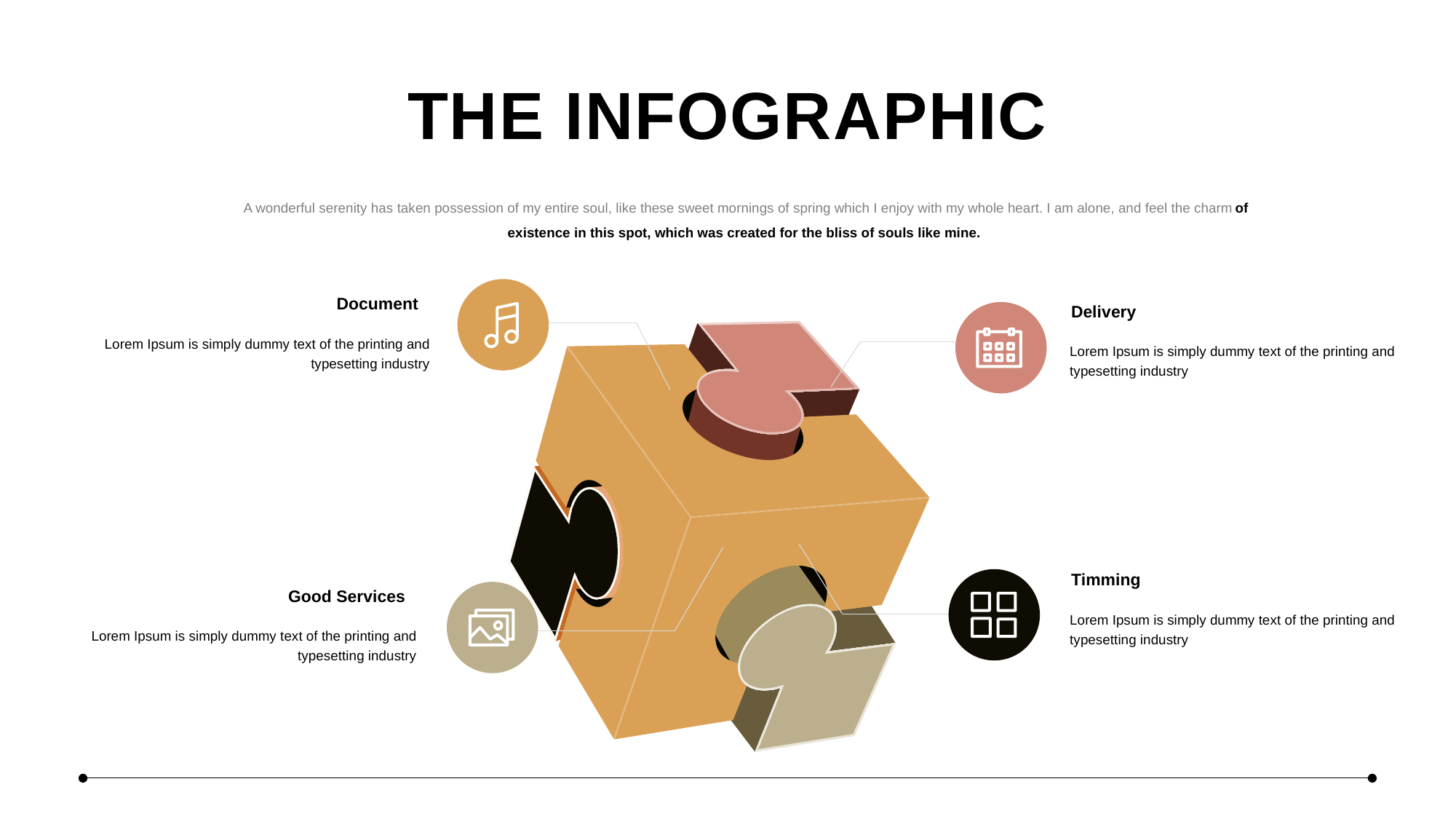

THE INFOGRAPHIC
A wonderful serenity has taken possession of my entire soul, like these sweet mornings of spring which I enjoy with my whole heart. I am alone, and feel the charm of existence in this spot, which was created for the bliss of souls like mine.

Document
Lorem Ipsum is simply dummy text of the printing and typesetting industry
Delivery
Lorem Ipsum is simply dummy text of the printing and typesetting industry

Timming
Lorem Ipsum is simply dummy text of the printing and typesetting industry

Good Services
Lorem Ipsum is simply dummy text of the printing and typesetting industry